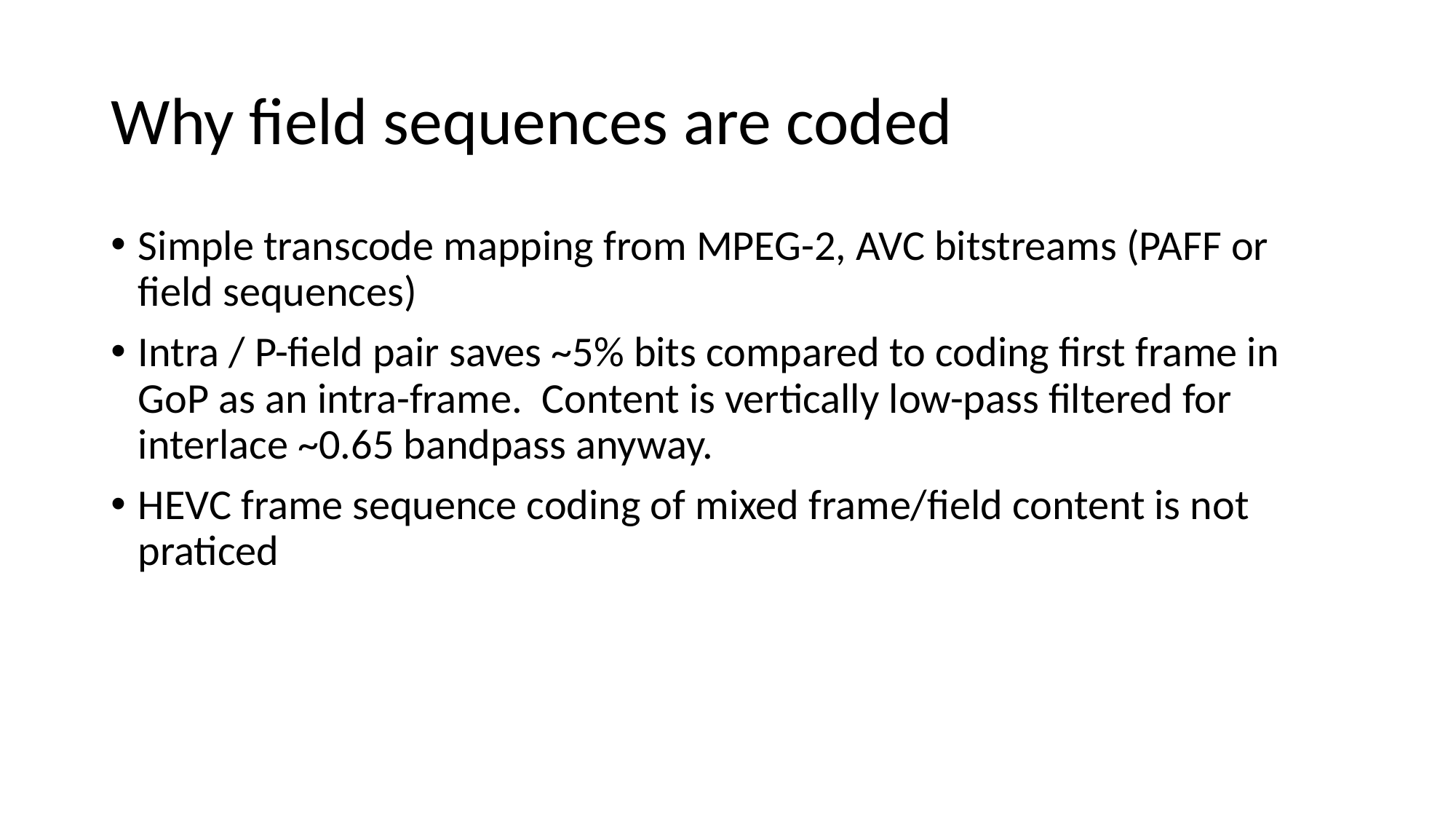

# Why field sequences are coded
Simple transcode mapping from MPEG-2, AVC bitstreams (PAFF or field sequences)
Intra / P-field pair saves ~5% bits compared to coding first frame in GoP as an intra-frame.  Content is vertically low-pass filtered for interlace ~0.65 bandpass anyway.
HEVC frame sequence coding of mixed frame/field content is not praticed